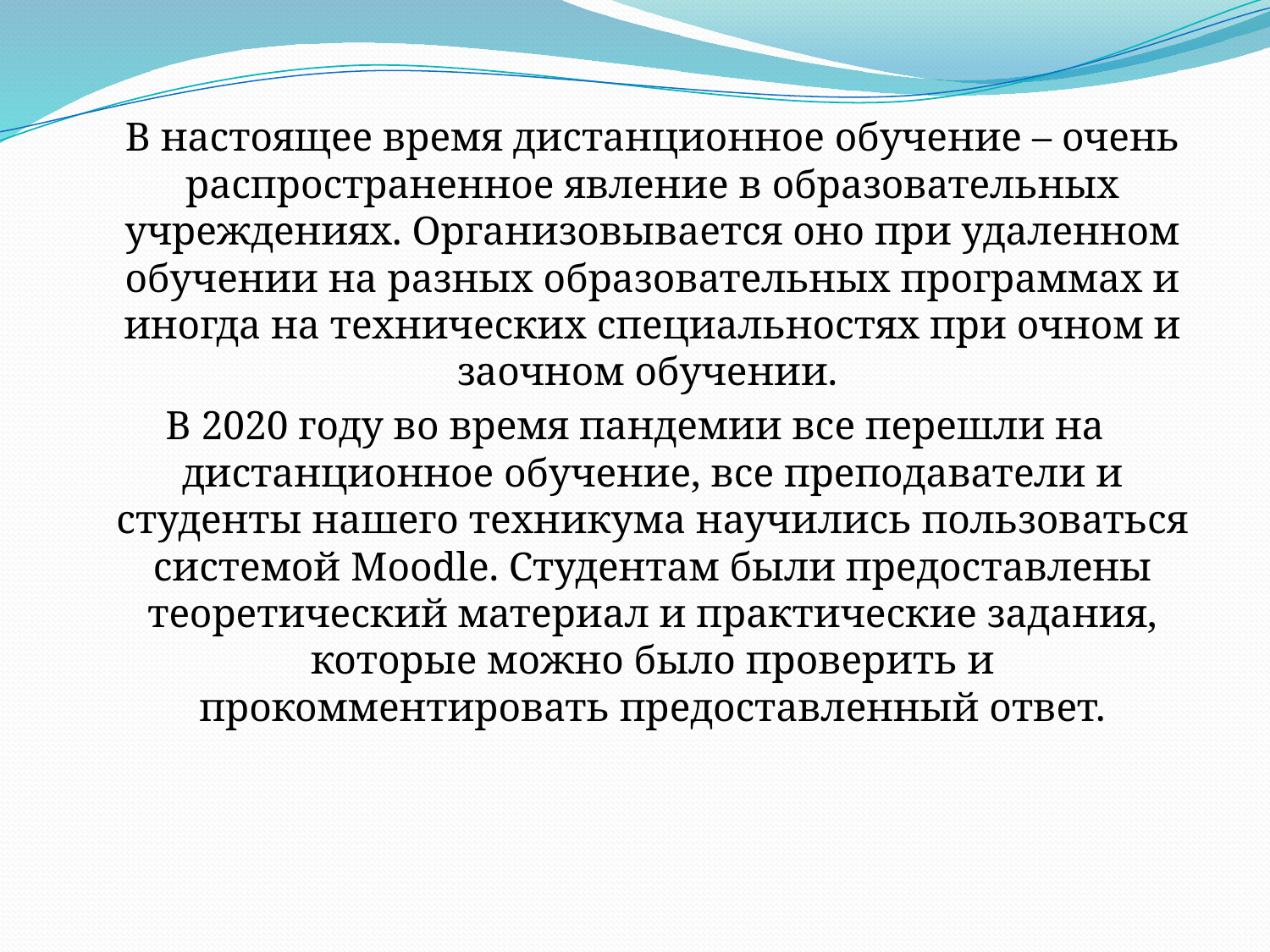

В настоящее время дистанционное обучение – очень распространенное явление в образовательных учреждениях. Организовывается оно при удаленном обучении на разных образовательных программах и иногда на технических специальностях при очном и заочном обучении.
В 2020 году во время пандемии все перешли на дистанционное обучение, все преподаватели и студенты нашего техникума научились пользоваться системой Moodle. Студентам были предоставлены теоретический материал и практические задания, которые можно было проверить и прокомментировать предоставленный ответ.